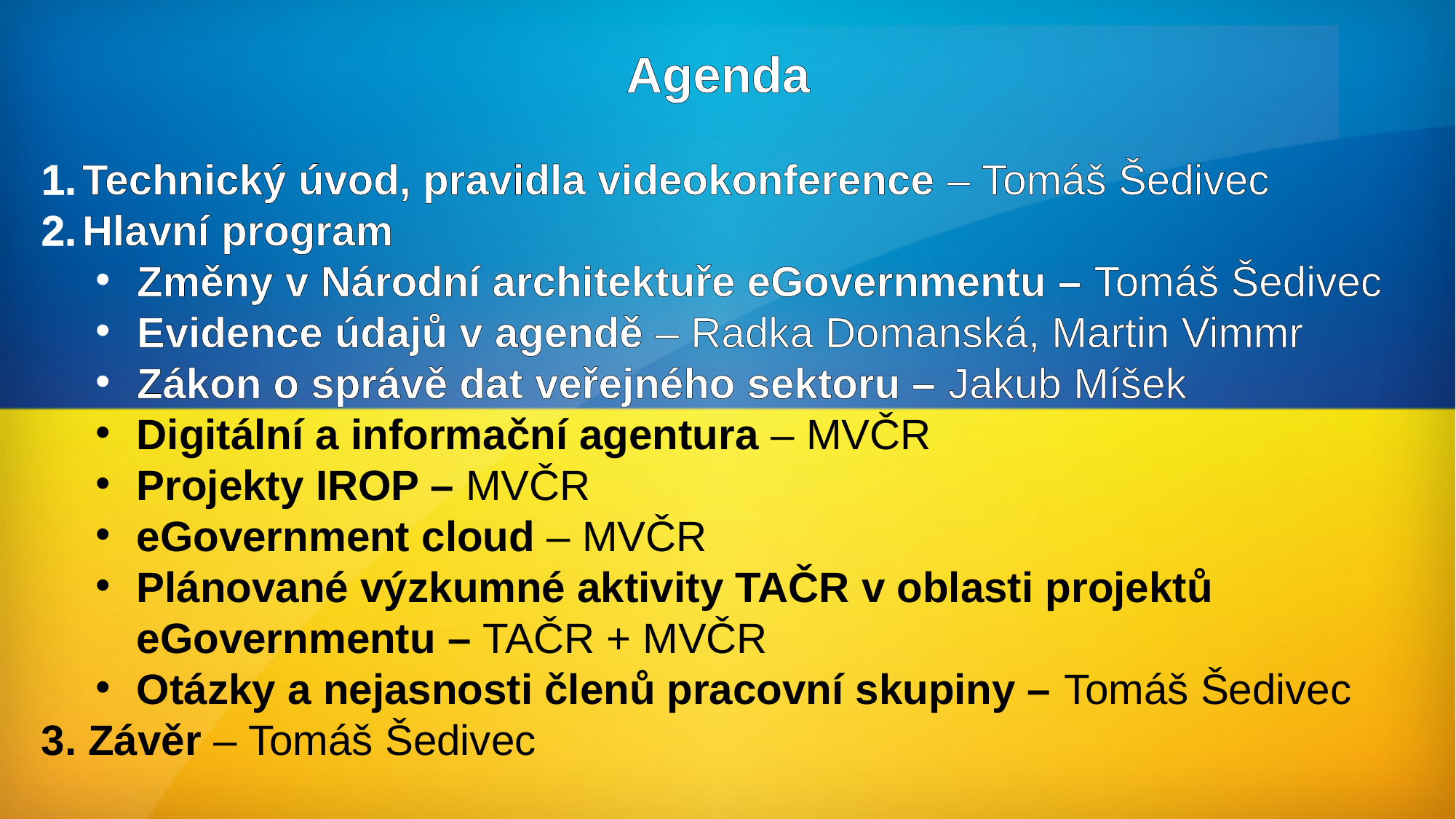

#
Agenda
Technický úvod, pravidla videokonference – Tomáš Šedivec
Hlavní program
Změny v Národní architektuře eGovernmentu – Tomáš Šedivec
Evidence údajů v agendě – Radka Domanská, Martin Vimmr
Zákon o správě dat veřejného sektoru – Jakub Míšek
Digitální a informační agentura – MVČR
Projekty IROP – MVČR
eGovernment cloud – MVČR
Plánované výzkumné aktivity TAČR v oblasti projektů eGovernmentu – TAČR + MVČR
Otázky a nejasnosti členů pracovní skupiny – Tomáš Šedivec
3. Závěr – Tomáš Šedivec